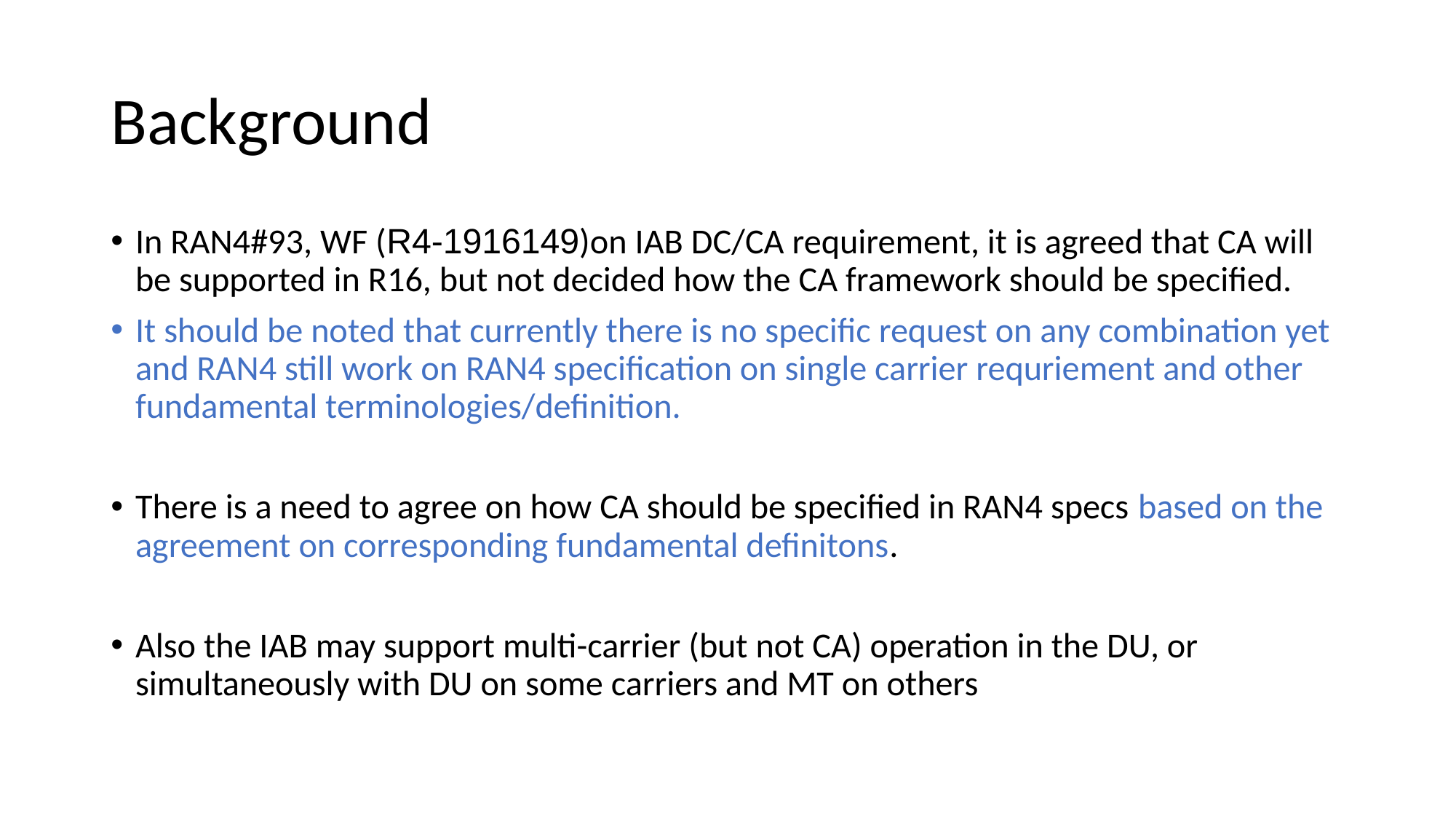

# Background
In RAN4#93, WF (R4-1916149)on IAB DC/CA requirement, it is agreed that CA will be supported in R16, but not decided how the CA framework should be specified.
It should be noted that currently there is no specific request on any combination yet and RAN4 still work on RAN4 specification on single carrier requriement and other fundamental terminologies/definition.

There is a need to agree on how CA should be specified in RAN4 specs based on the agreement on corresponding fundamental definitons.

Also the IAB may support multi-carrier (but not CA) operation in the DU, or simultaneously with DU on some carriers and MT on others